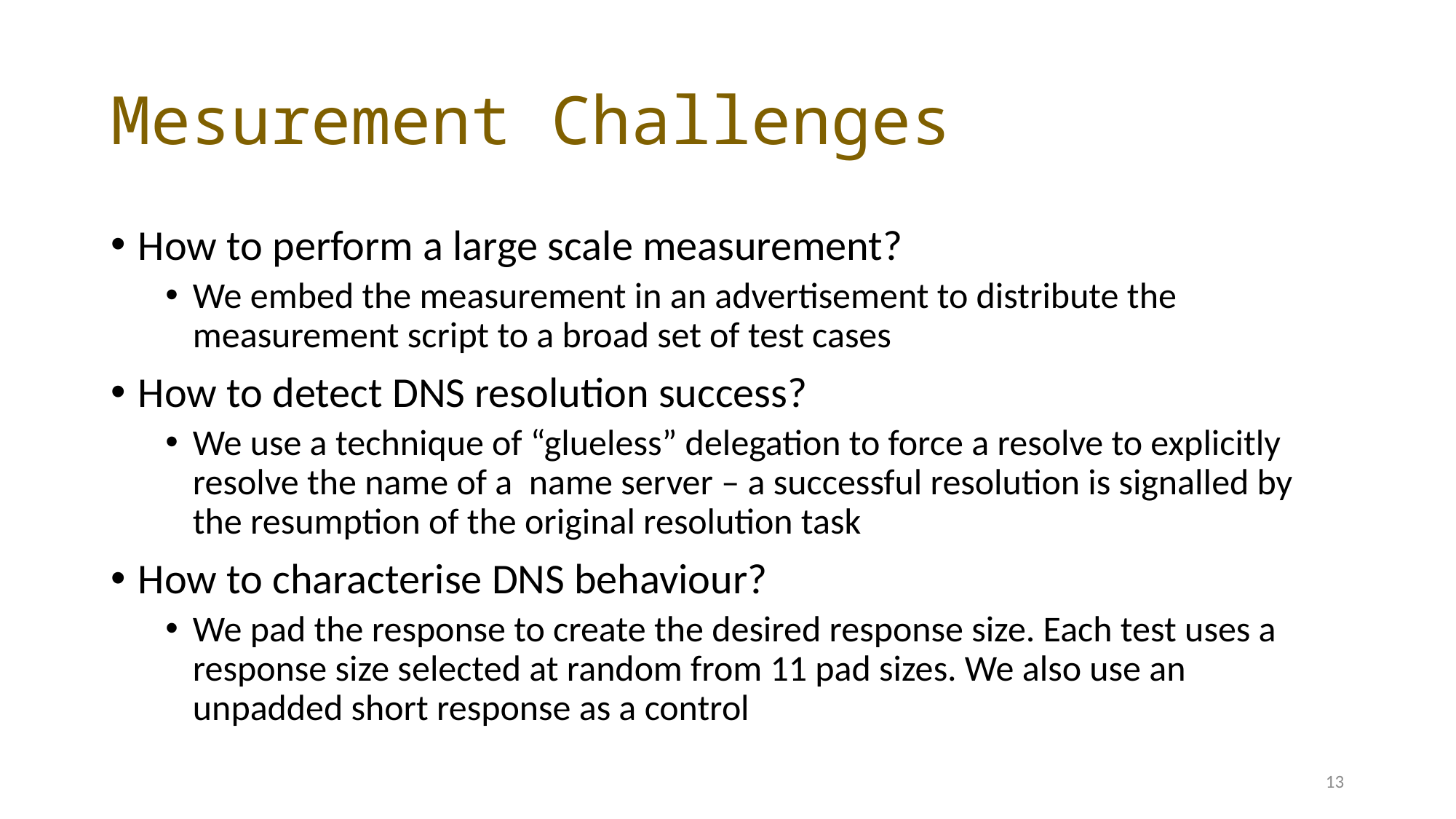

# Mesurement Challenges
How to perform a large scale measurement?
We embed the measurement in an advertisement to distribute the measurement script to a broad set of test cases
How to detect DNS resolution success?
We use a technique of “glueless” delegation to force a resolve to explicitly resolve the name of a  name server – a successful resolution is signalled by the resumption of the original resolution task
How to characterise DNS behaviour?
We pad the response to create the desired response size. Each test uses a response size selected at random from 11 pad sizes. We also use an unpadded short response as a control
13